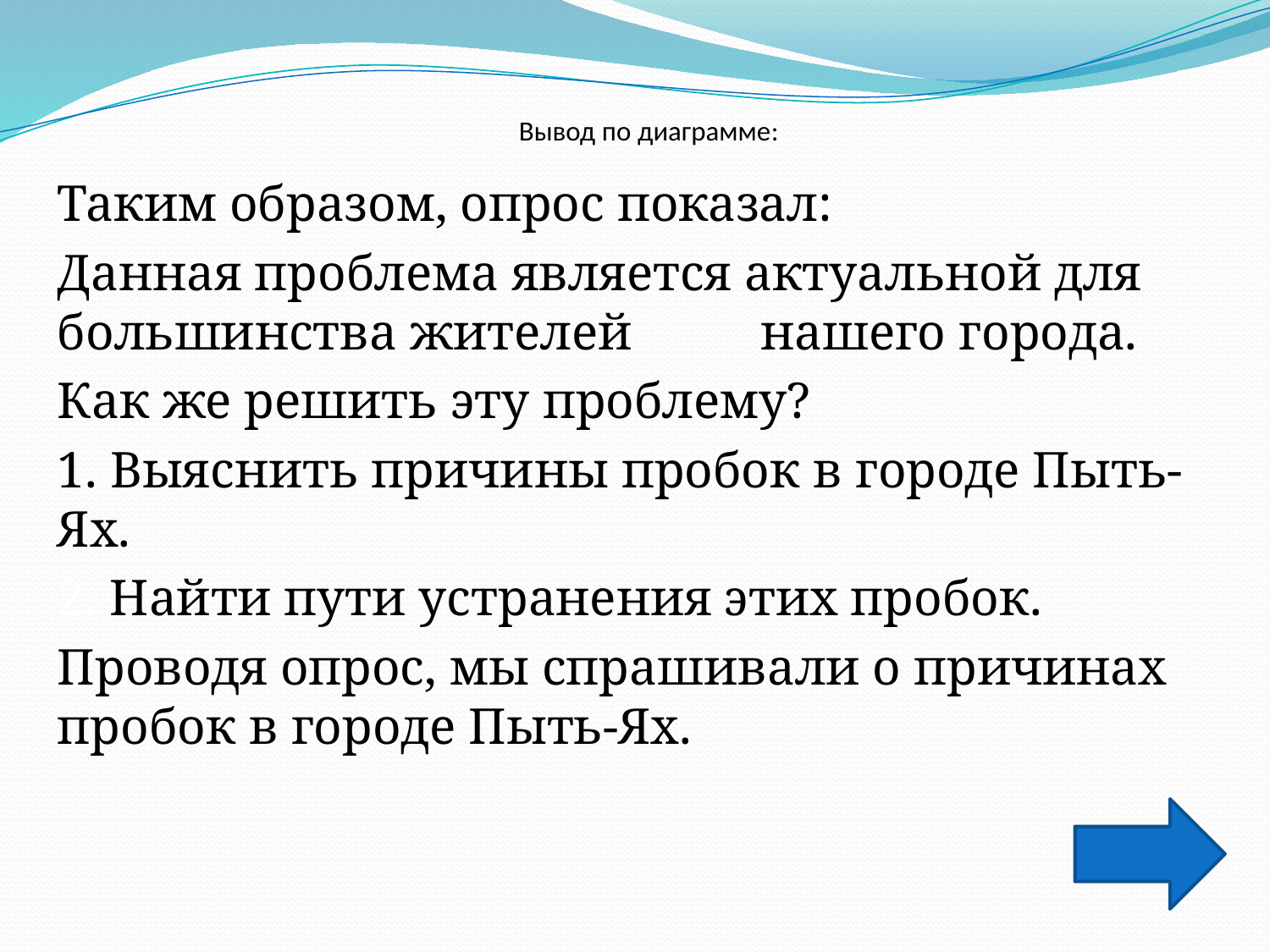

# Вывод по диаграмме:
Таким образом, опрос показал:
Данная проблема является актуальной для большинства жителей          нашего города.
Как же решить эту проблему?
1. Выяснить причины пробок в городе Пыть-Ях.
2. Найти пути устранения этих пробок.
Проводя опрос, мы спрашивали о причинах пробок в городе Пыть-Ях.